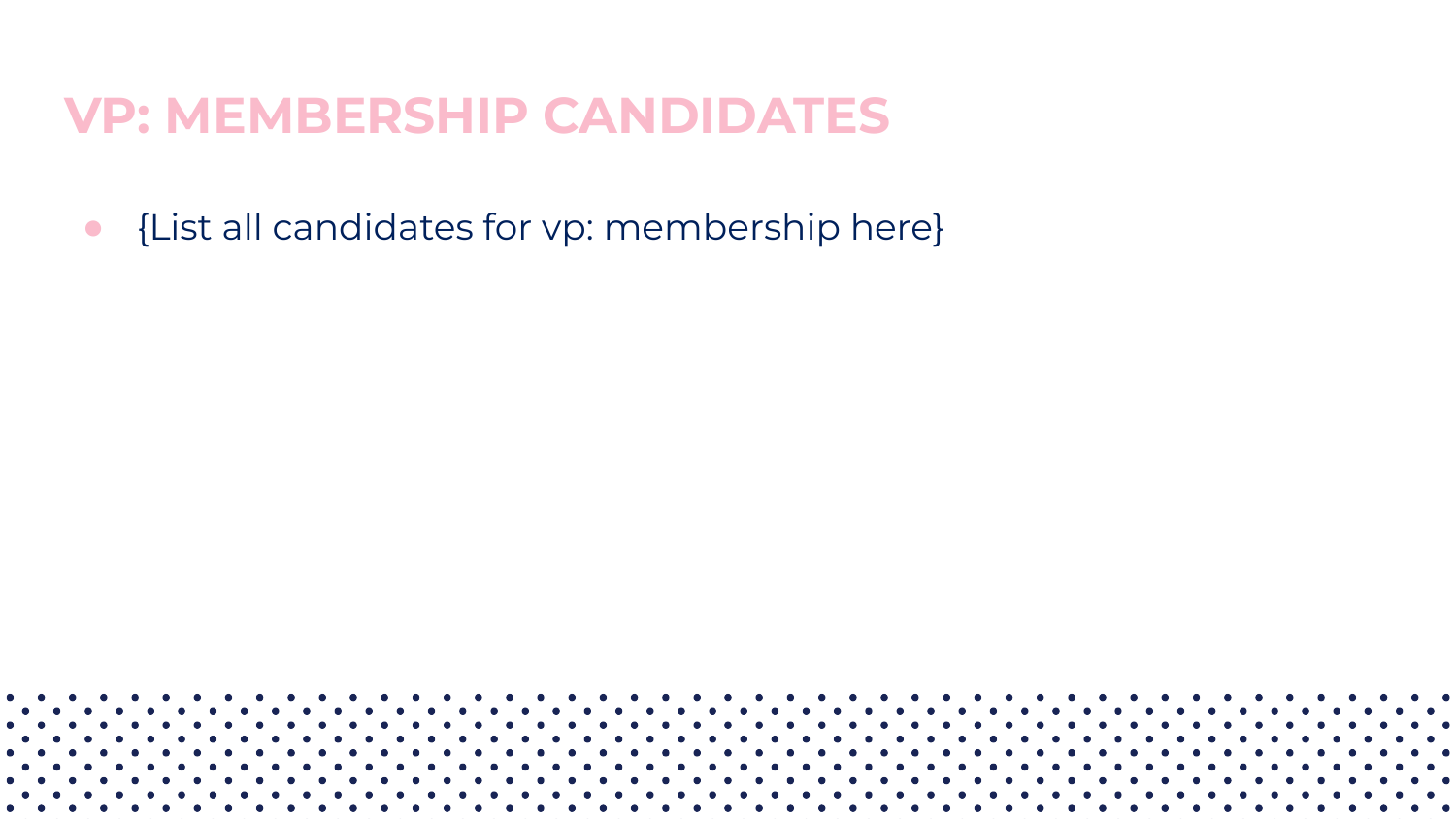

# VP: MEMBERSHIP CANDIDATES
{List all candidates for vp: membership here}